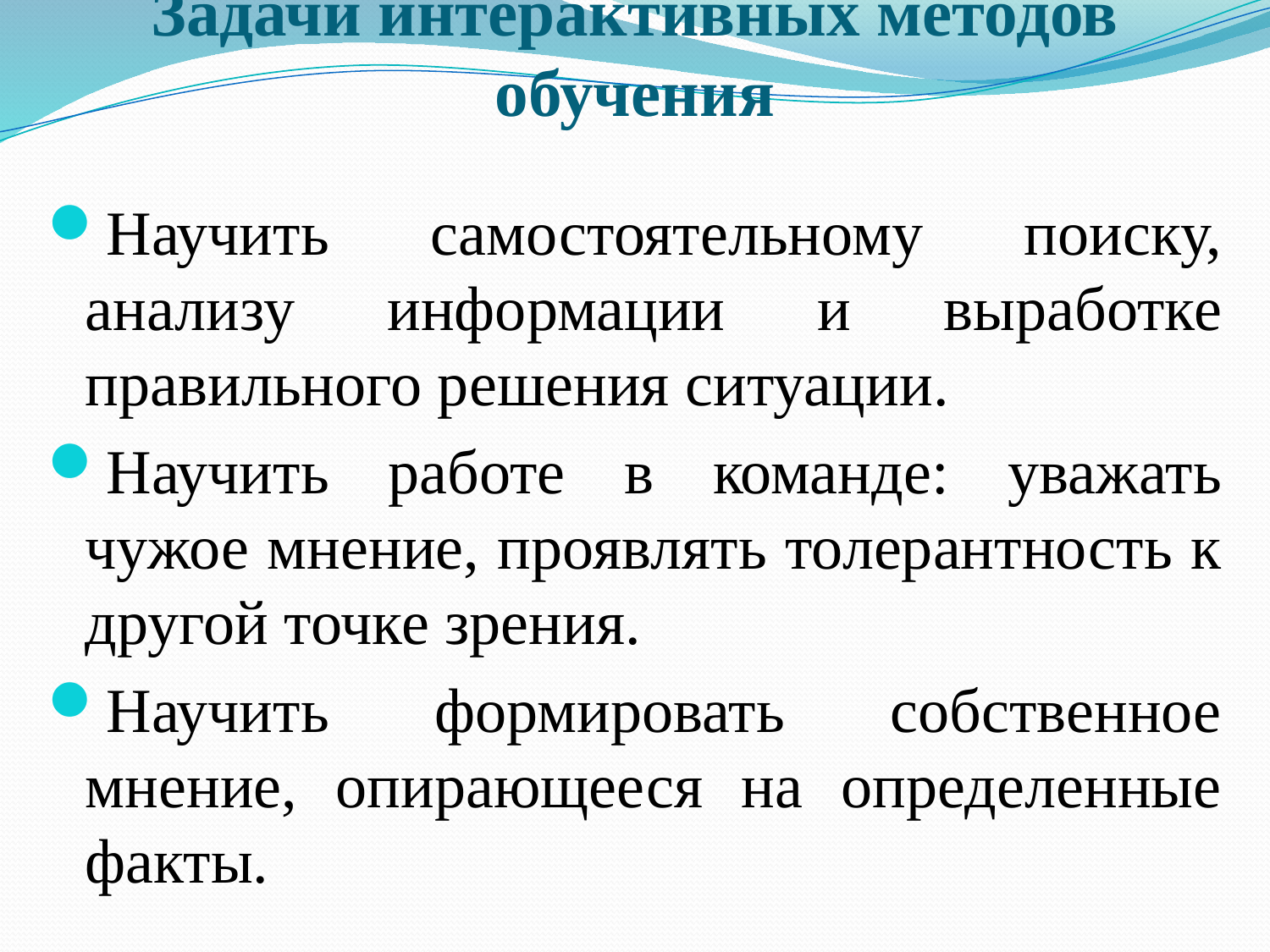

# Задачи интерактивных методов обучения
Научить самостоятельному поиску, анализу информации и выработке правильного решения ситуации.
Научить работе в команде: уважать чужое мнение, проявлять толерантность к другой точке зрения.
Научить формировать собственное мнение, опирающееся на определенные факты.